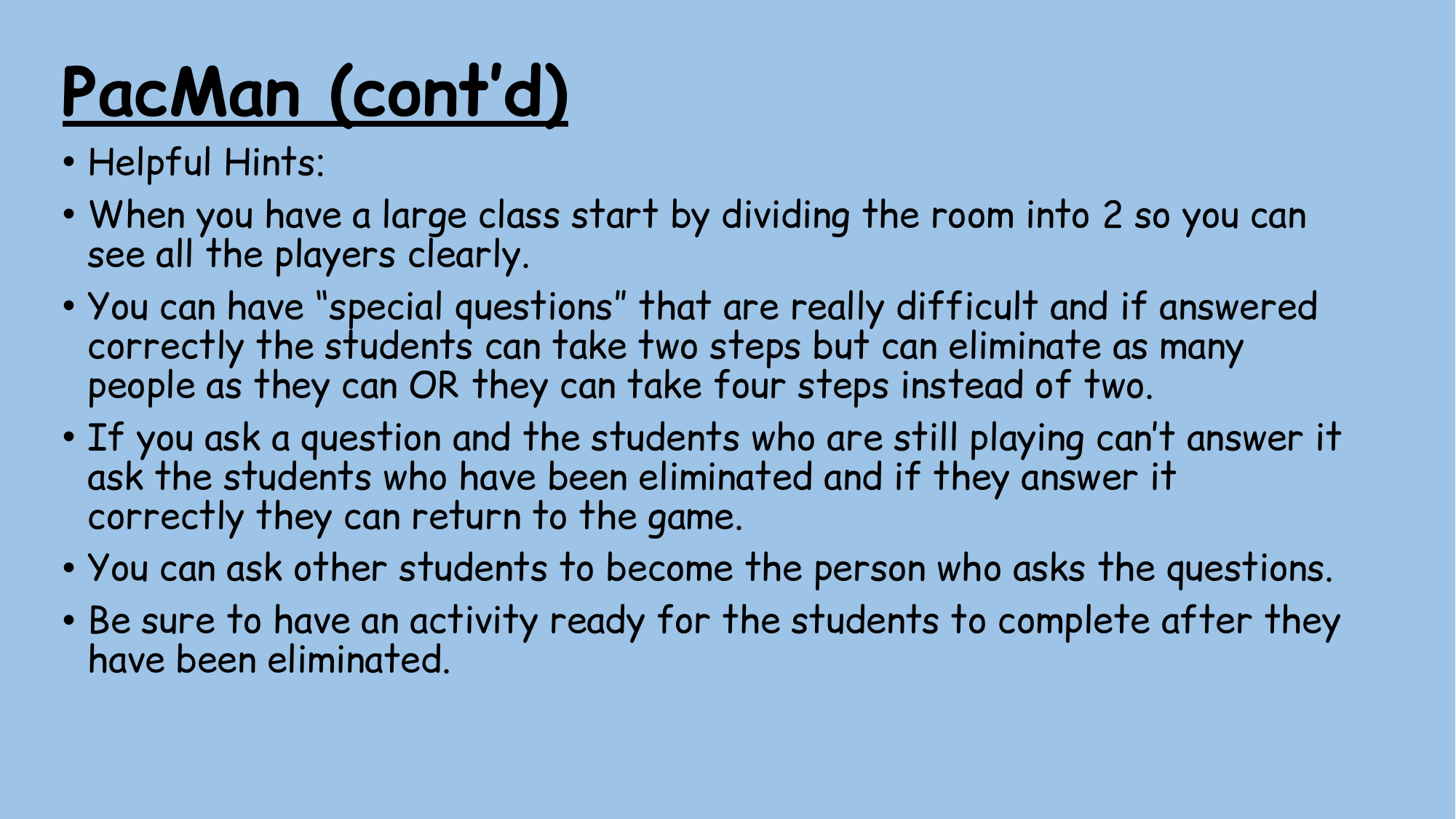

# PacMan (cont’d)
Helpful Hints:
When you have a large class start by dividing the room into 2 so you can see all the players clearly.
You can have “special questions” that are really difficult and if answered correctly the students can take two steps but can eliminate as many people as they can OR they can take four steps instead of two.
If you ask a question and the students who are still playing can’t answer it ask the students who have been eliminated and if they answer it correctly they can return to the game.
You can ask other students to become the person who asks the questions.
Be sure to have an activity ready for the students to complete after they have been eliminated.